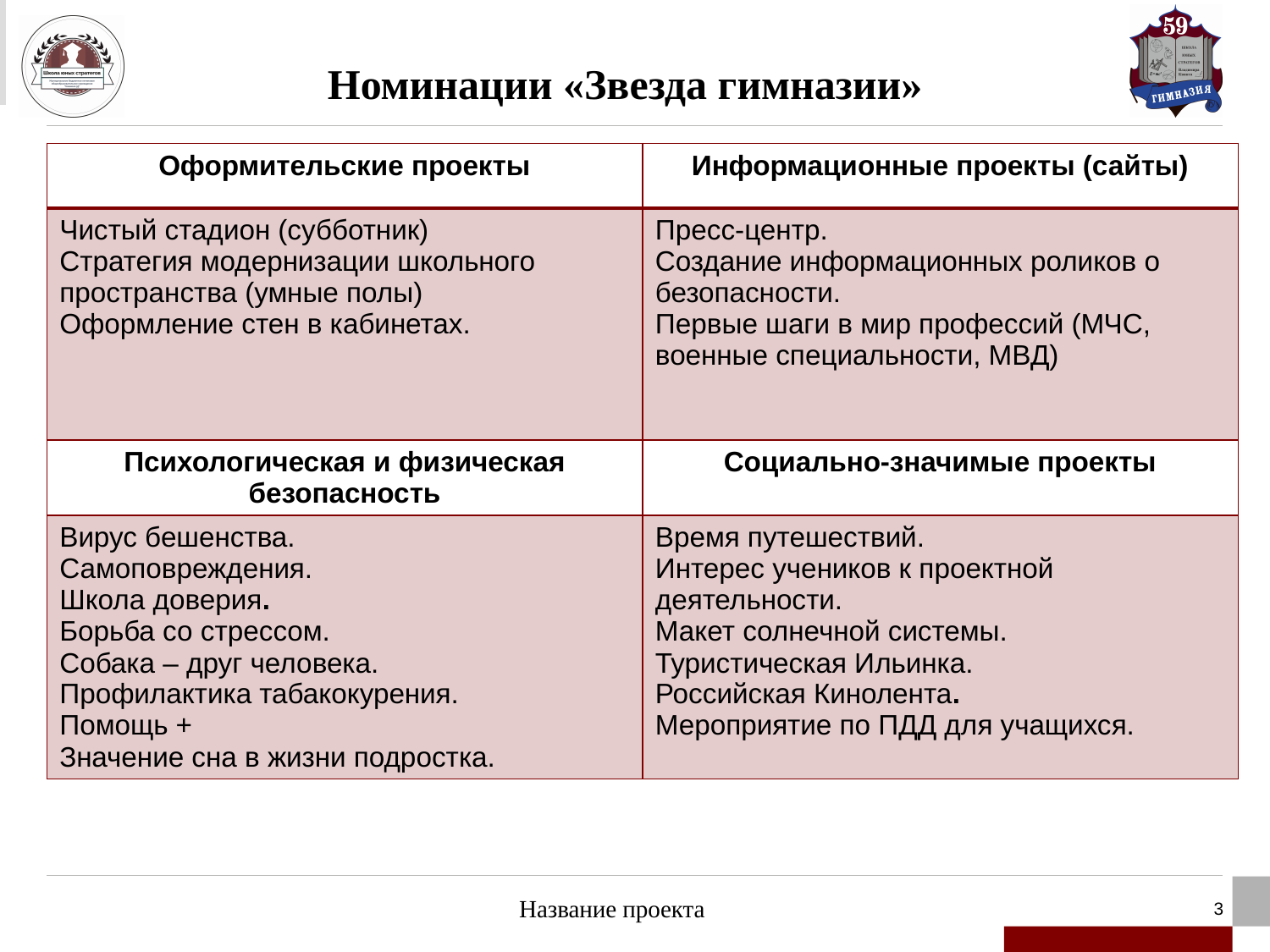

# Номинации «Звезда гимназии»

| Оформительские проекты | Информационные проекты (сайты) |
| --- | --- |
| Чистый стадион (субботник) Стратегия модернизации школьного пространства (умные полы) Оформление стен в кабинетах. | Пресс-центр. Создание информационных роликов о безопасности. Первые шаги в мир профессий (МЧС, военные специальности, МВД) |
| Психологическая и физическая безопасность | Социально-значимые проекты |
| Вирус бешенства. Самоповреждения. Школа доверия. Борьба со стрессом. Собака – друг человека. Профилактика табакокурения. Помощь + Значение сна в жизни подростка. | Время путешествий. Интерес учеников к проектной деятельности. Макет солнечной системы. Туристическая Ильинка. Российская Кинолента. Мероприятие по ПДД для учащихся. |
Название проекта
3